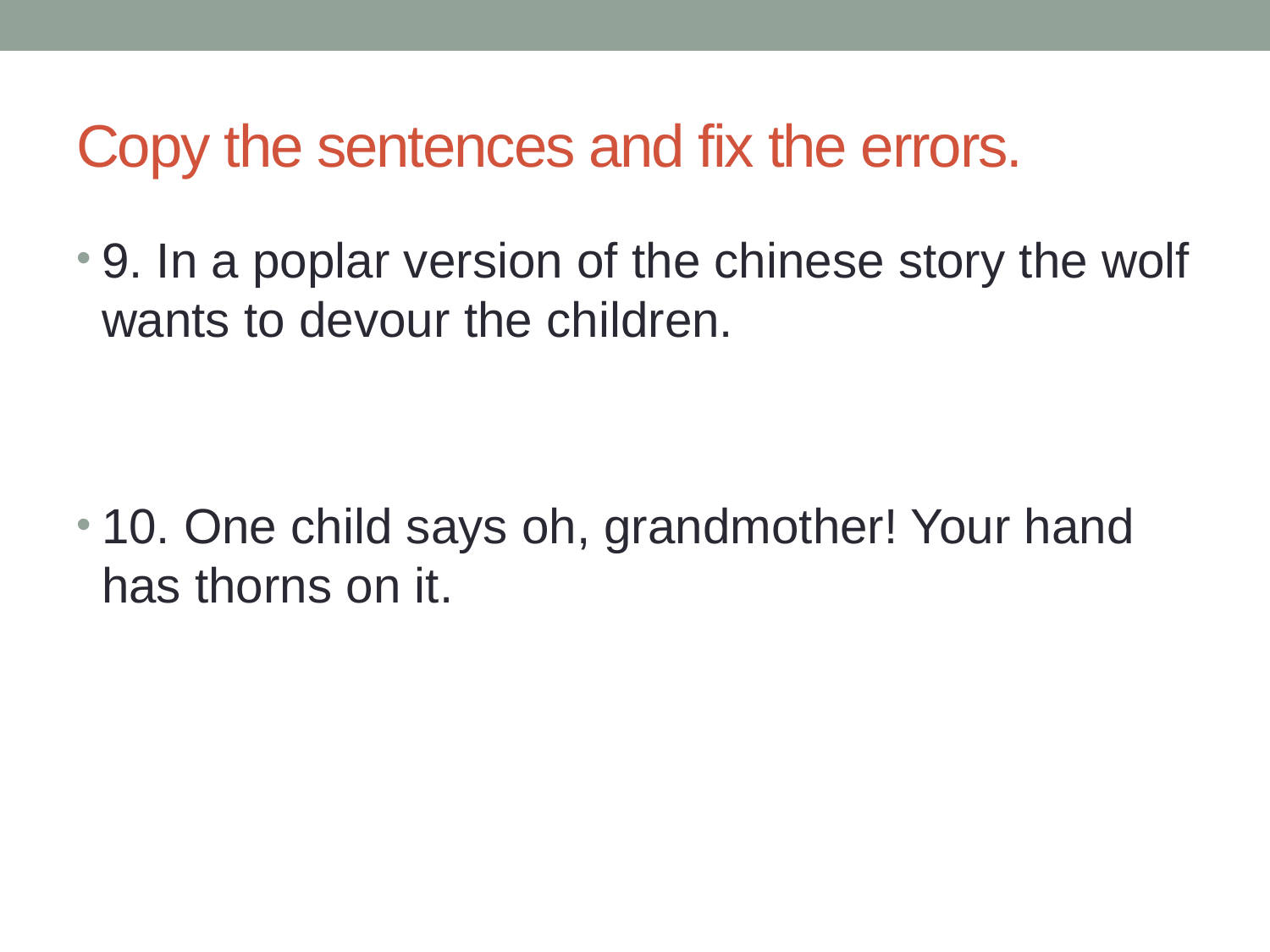

# Copy the sentences and fix the errors.
9. In a poplar version of the chinese story the wolf wants to devour the children.

10. One child says oh, grandmother! Your hand has thorns on it.